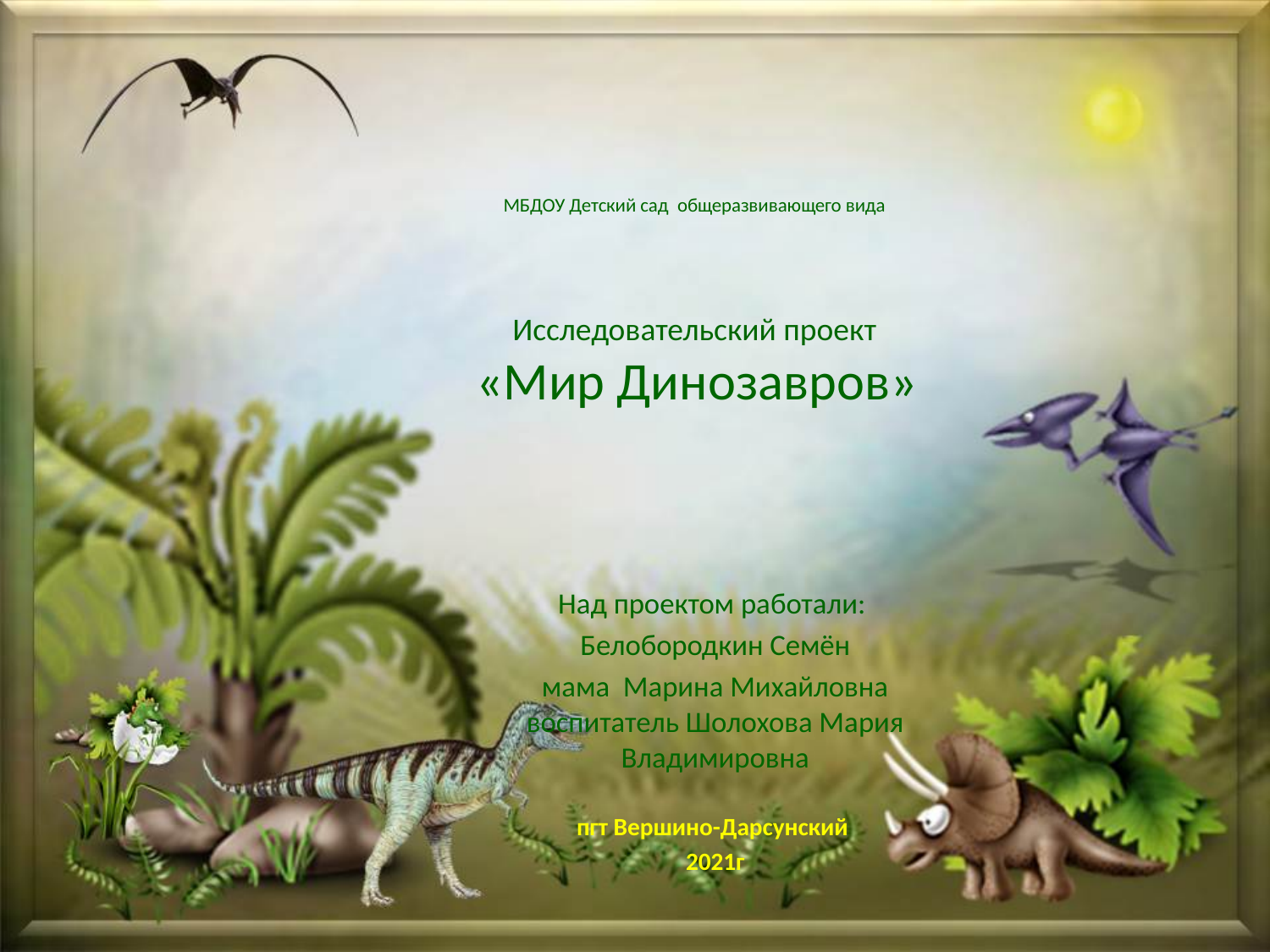

# МБДОУ Детский сад  общеразвивающего вида Исследовательский проект «Мир Динозавров»
Над проектом работали:
Белобородкин Семён
мама  Марина Михайловна
воспитатель Шолохова Мария Владимировна
пгт Вершино-Дарсунский
2021г